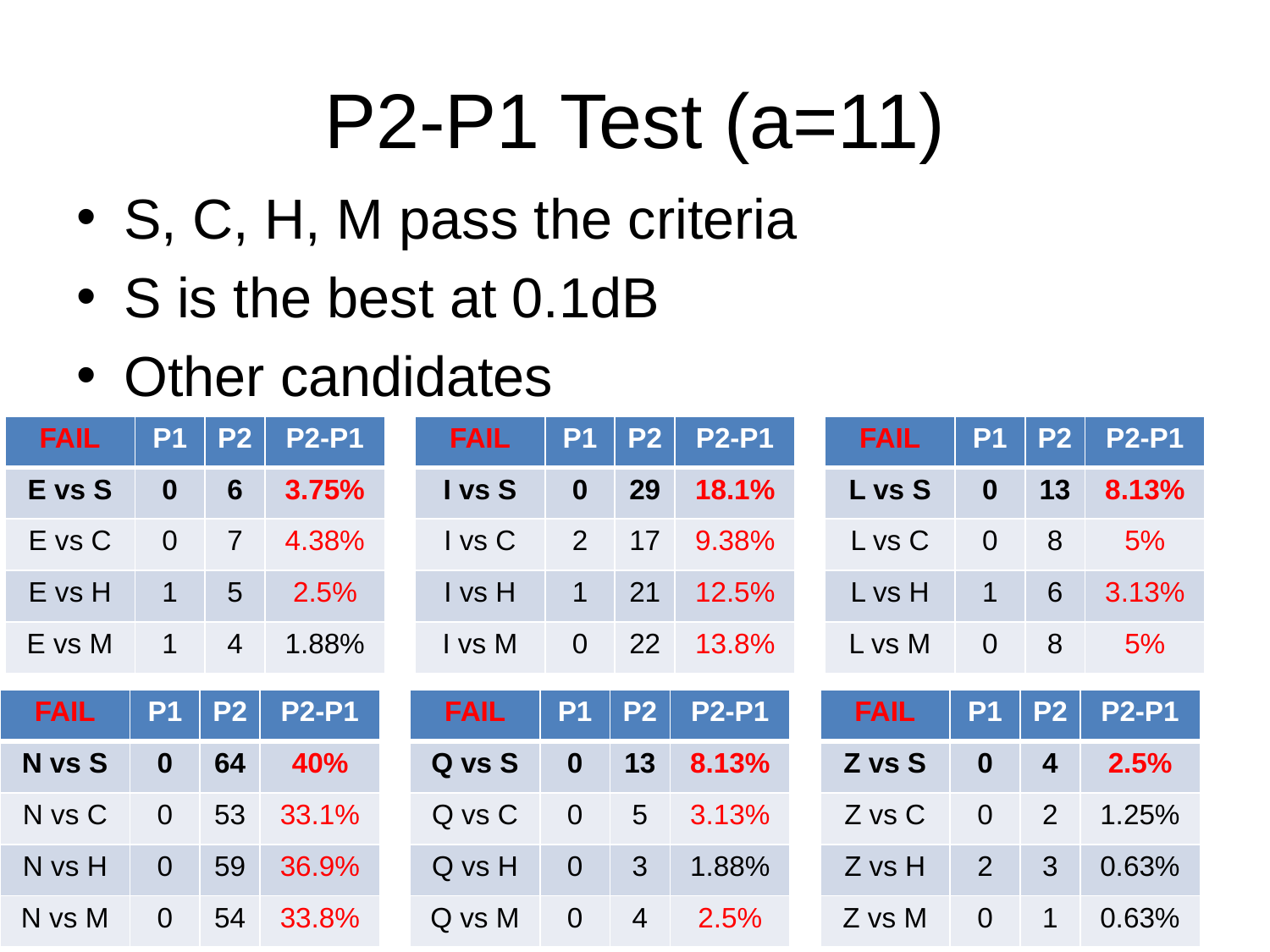

# P2-P1 Test (a=11)
S, C, H, M pass the criteria
S is the best at 0.1dB
Other candidates
| FAIL | P1 | P2 | P2-P1 |
| --- | --- | --- | --- |
| E vs S | 0 | 6 | 3.75% |
| E vs C | 0 | 7 | 4.38% |
| E vs H | 1 | 5 | 2.5% |
| E vs M | 1 | 4 | 1.88% |
| FAIL | P1 | P2 | P2-P1 |
| --- | --- | --- | --- |
| I vs S | 0 | 29 | 18.1% |
| I vs C | 2 | 17 | 9.38% |
| I vs H | 1 | 21 | 12.5% |
| I vs M | 0 | 22 | 13.8% |
| FAIL | P1 | P2 | P2-P1 |
| --- | --- | --- | --- |
| L vs S | 0 | 13 | 8.13% |
| L vs C | 0 | 8 | 5% |
| L vs H | 1 | 6 | 3.13% |
| L vs M | 0 | 8 | 5% |
| FAIL | P1 | P2 | P2-P1 |
| --- | --- | --- | --- |
| N vs S | 0 | 64 | 40% |
| N vs C | 0 | 53 | 33.1% |
| N vs H | 0 | 59 | 36.9% |
| N vs M | 0 | 54 | 33.8% |
| FAIL | P1 | P2 | P2-P1 |
| --- | --- | --- | --- |
| Q vs S | 0 | 13 | 8.13% |
| Q vs C | 0 | 5 | 3.13% |
| Q vs H | 0 | 3 | 1.88% |
| Q vs M | 0 | 4 | 2.5% |
| FAIL | P1 | P2 | P2-P1 |
| --- | --- | --- | --- |
| Z vs S | 0 | 4 | 2.5% |
| Z vs C | 0 | 2 | 1.25% |
| Z vs H | 2 | 3 | 0.63% |
| Z vs M | 0 | 1 | 0.63% |